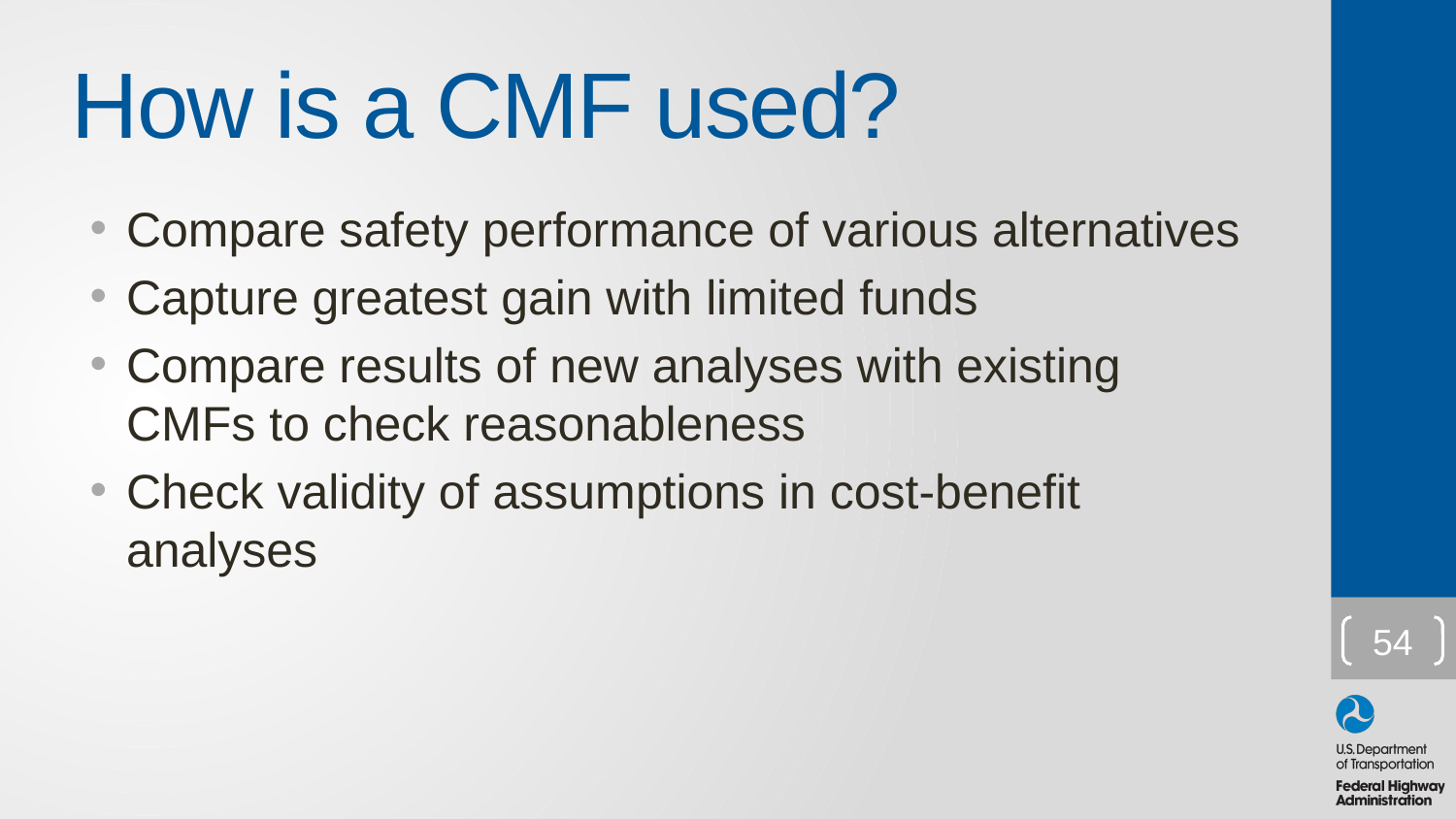

# How is a CMF used?
Compare safety performance of various alternatives
Capture greatest gain with limited funds
Compare results of new analyses with existing CMFs to check reasonableness
Check validity of assumptions in cost-benefit analyses
54